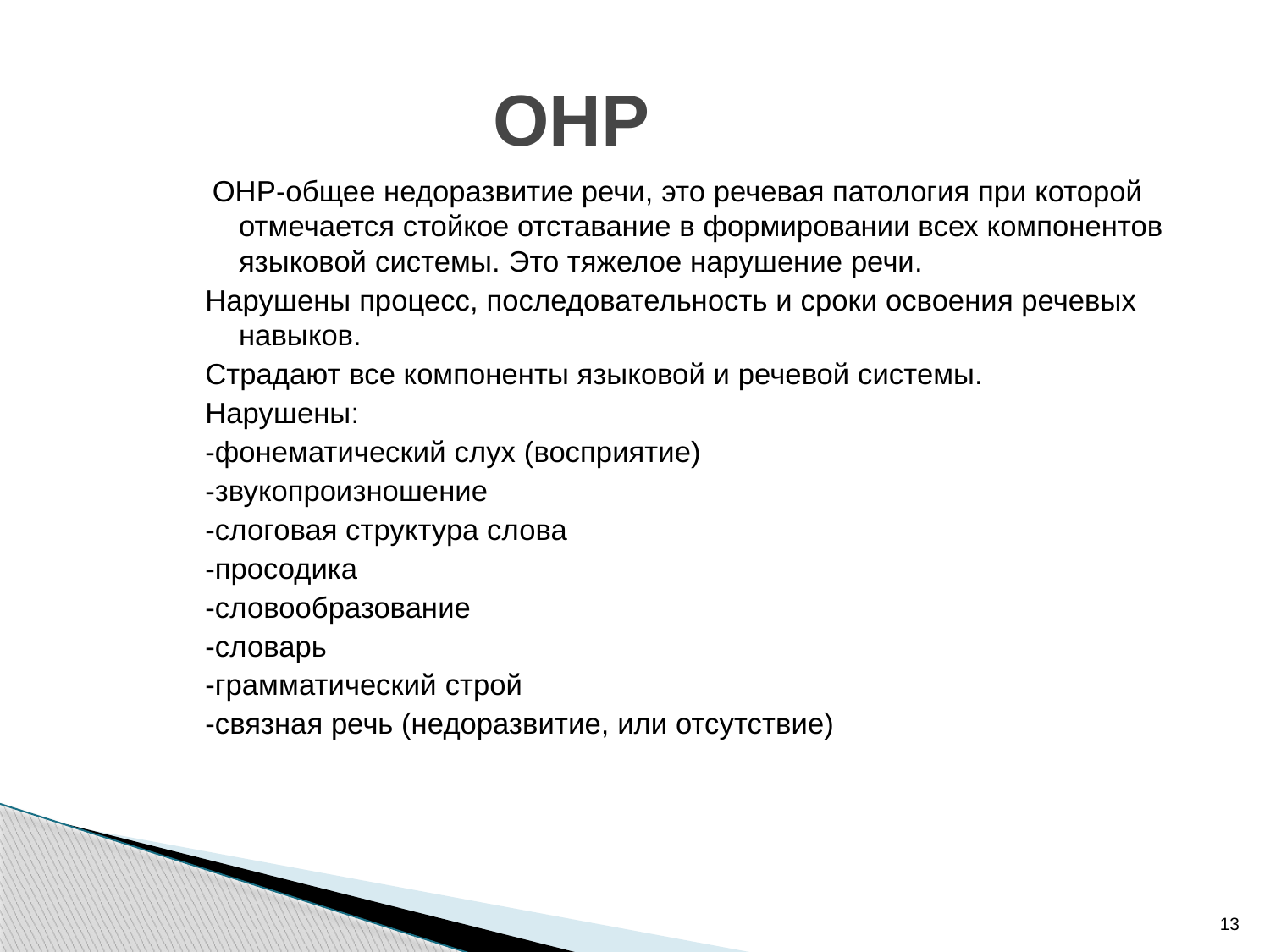

ОНР
 ОНР-общее недоразвитие речи, это речевая патология при которой отмечается стойкое отставание в формировании всех компонентов языковой системы. Это тяжелое нарушение речи.
Нарушены процесс, последовательность и сроки освоения речевых навыков.
Страдают все компоненты языковой и речевой системы.
Нарушены:
-фонематический слух (восприятие)
-звукопроизношение
-слоговая структура слова
-просодика
-словообразование
-словарь
-грамматический строй
-связная речь (недоразвитие, или отсутствие)

13